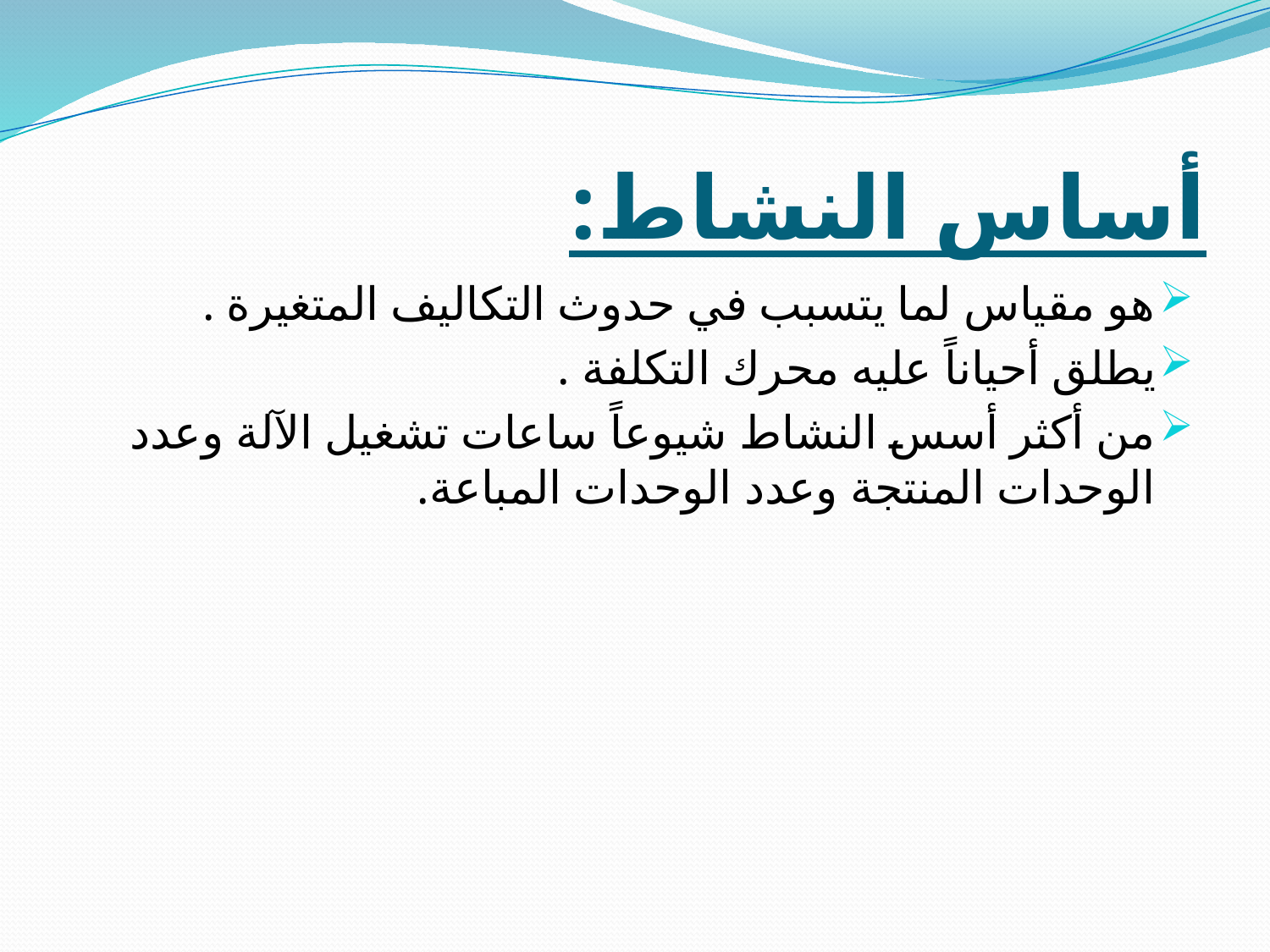

# أساس النشاط:
هو مقياس لما يتسبب في حدوث التكاليف المتغيرة .
يطلق أحياناً عليه محرك التكلفة .
من أكثر أسس النشاط شيوعاً ساعات تشغيل الآلة وعدد الوحدات المنتجة وعدد الوحدات المباعة.